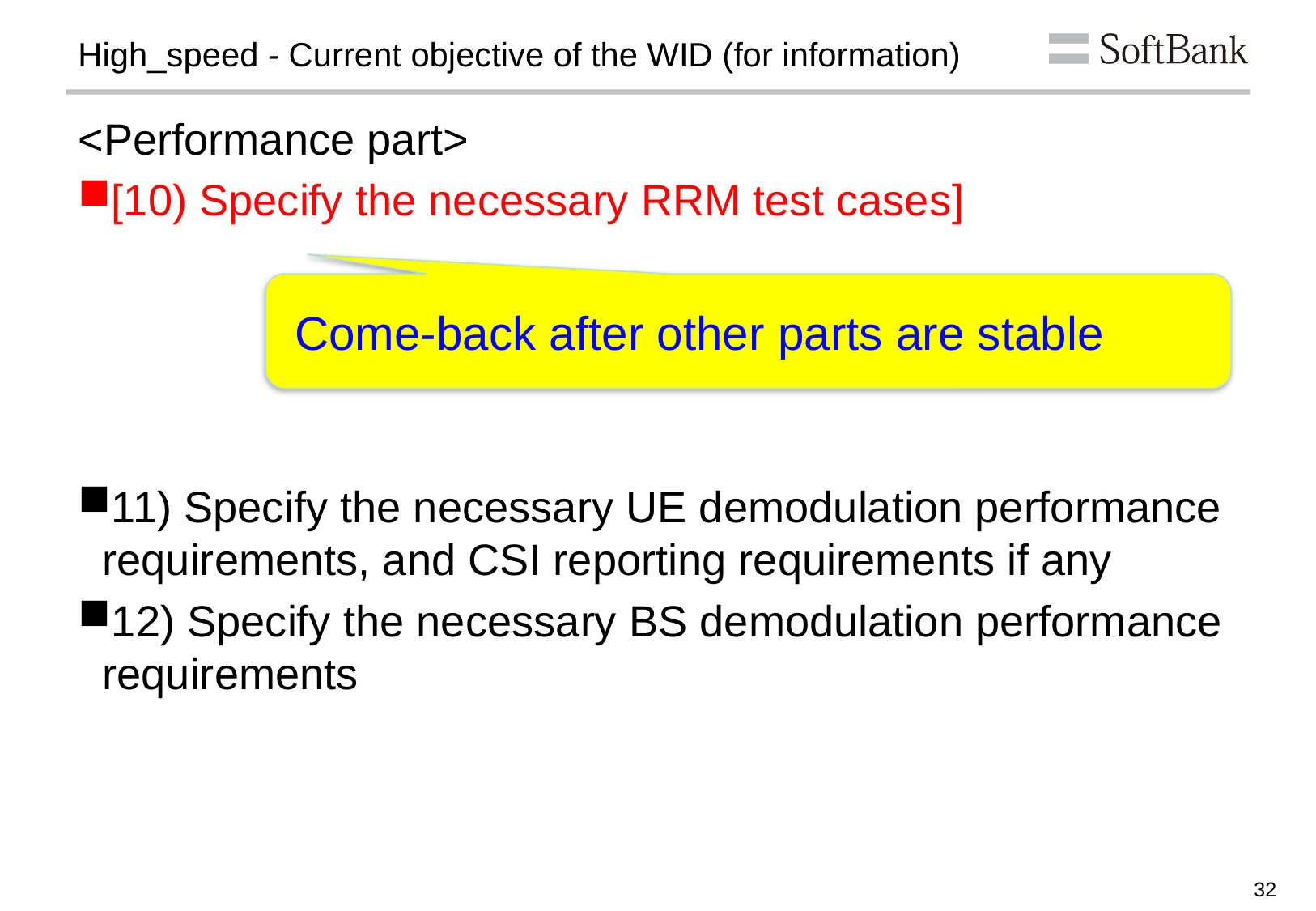

# High_speed - Current objective of the WID (for information)
<Performance part>
[10) Specify the necessary RRM test cases]

11) Specify the necessary UE demodulation performance requirements, and CSI reporting requirements if any
12) Specify the necessary BS demodulation performance requirements

Come-back after other parts are stable